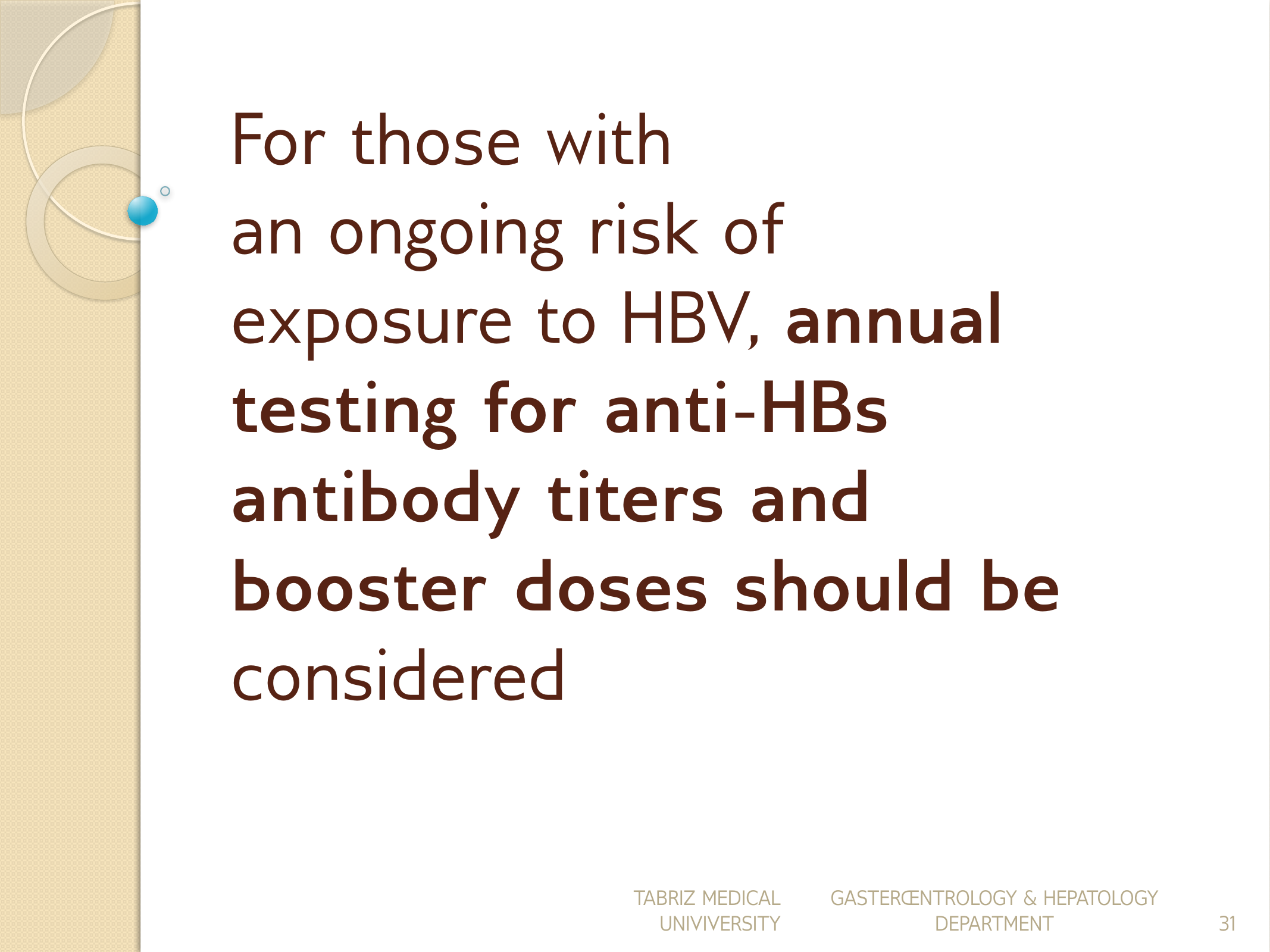

# For those with an ongoing risk of exposure to HBV, annual testing for anti-HBs antibody titers and booster doses should be considered
TABRIZ MEDICAL UNIVIVERSITY
GASTEROENTROLOGY & HEPATOLOGY DEPARTMENT
31